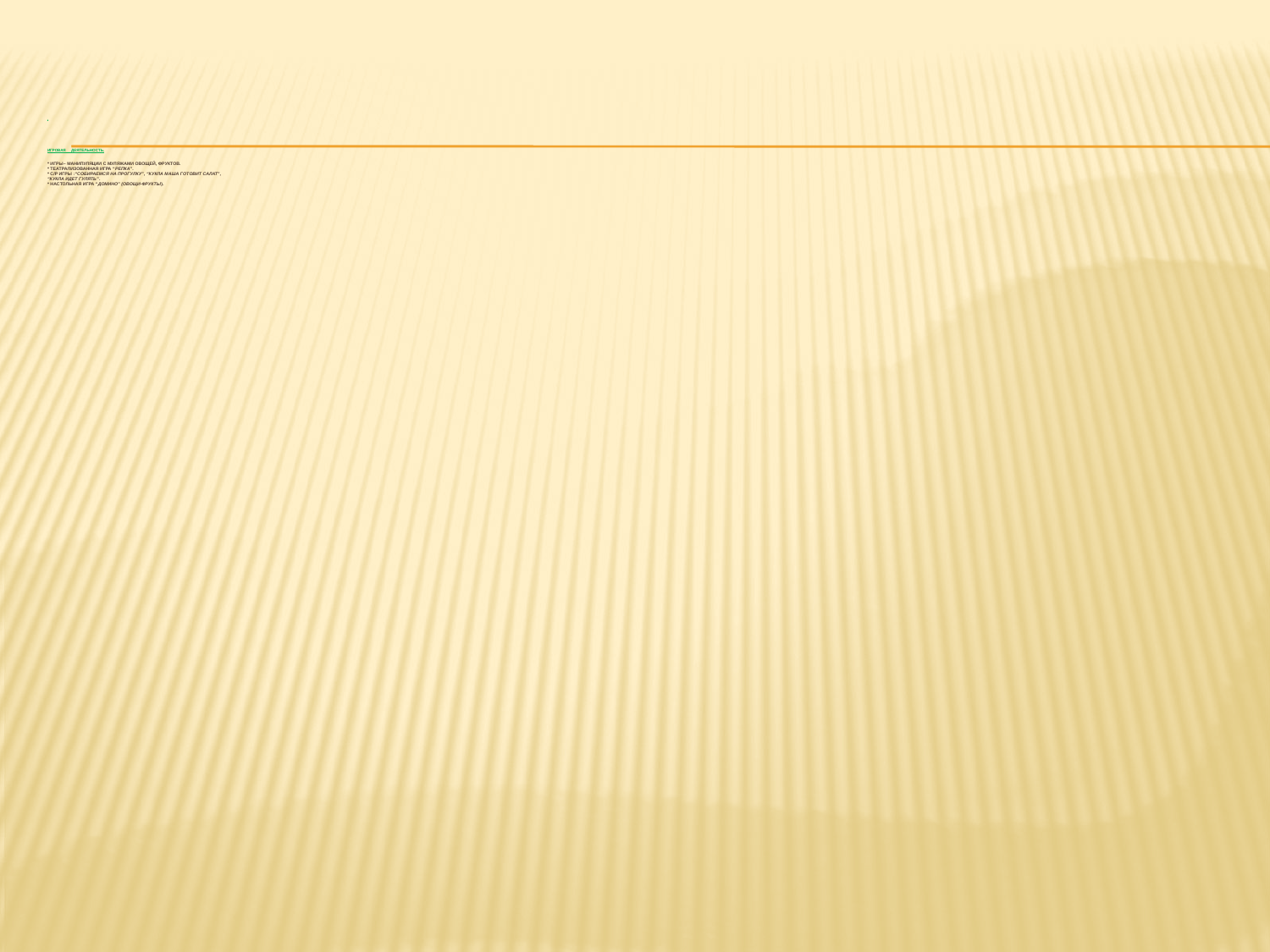

# . Игровая     деятельность. * Игры– манипуляции с муляжами овощей, фруктов. * Театрализованная игра “Репка”. * С/р игры :“Собираемся на прогулку”, “Кукла Маша готовит салат”,  “Кукла идет гулять”. * Настольная игра “Домино” (овощи-фрукты).